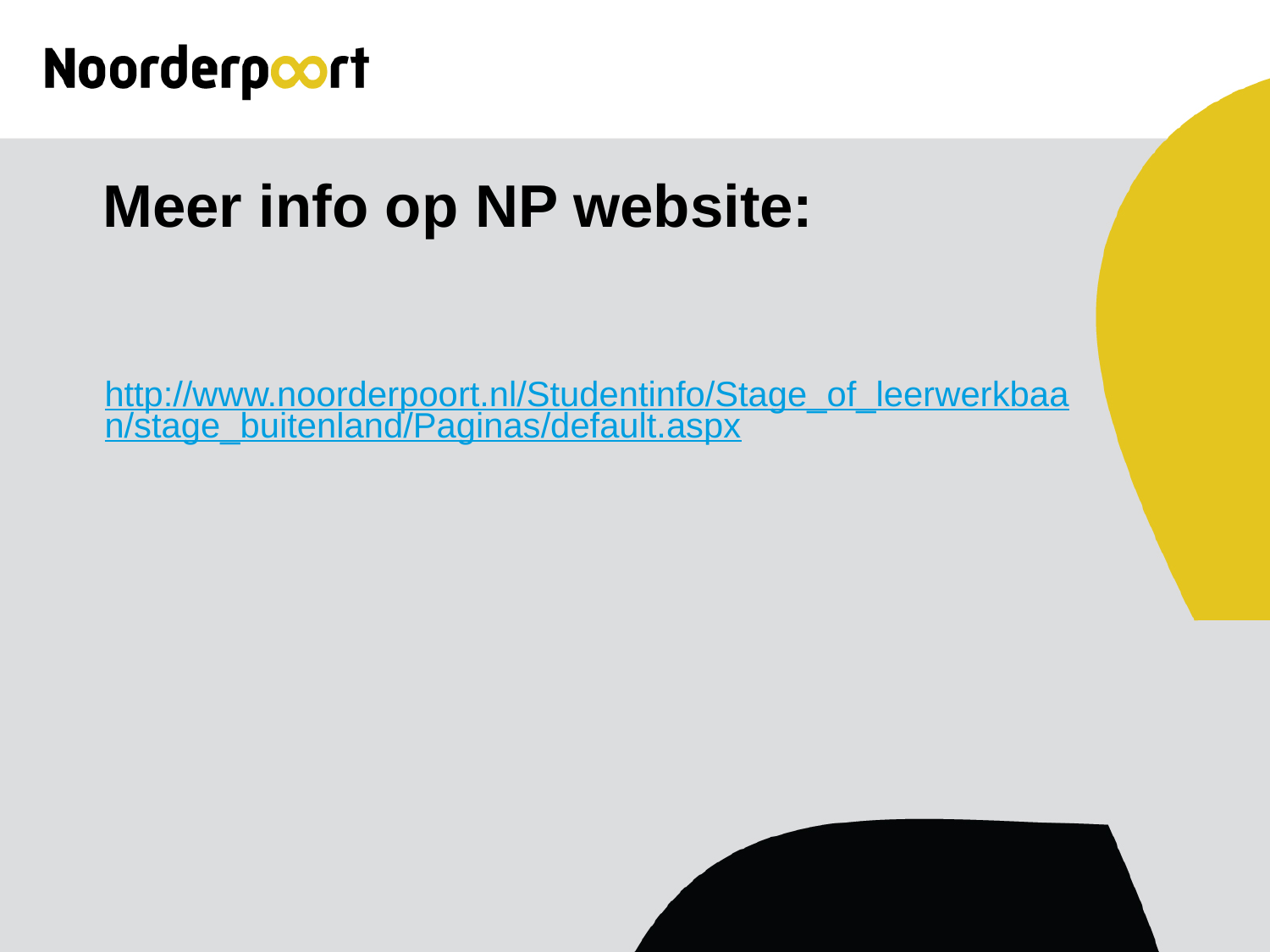

# Meer info op NP website:

http://www.noorderpoort.nl/Studentinfo/Stage_of_leerwerkbaan/stage_buitenland/Paginas/default.aspx